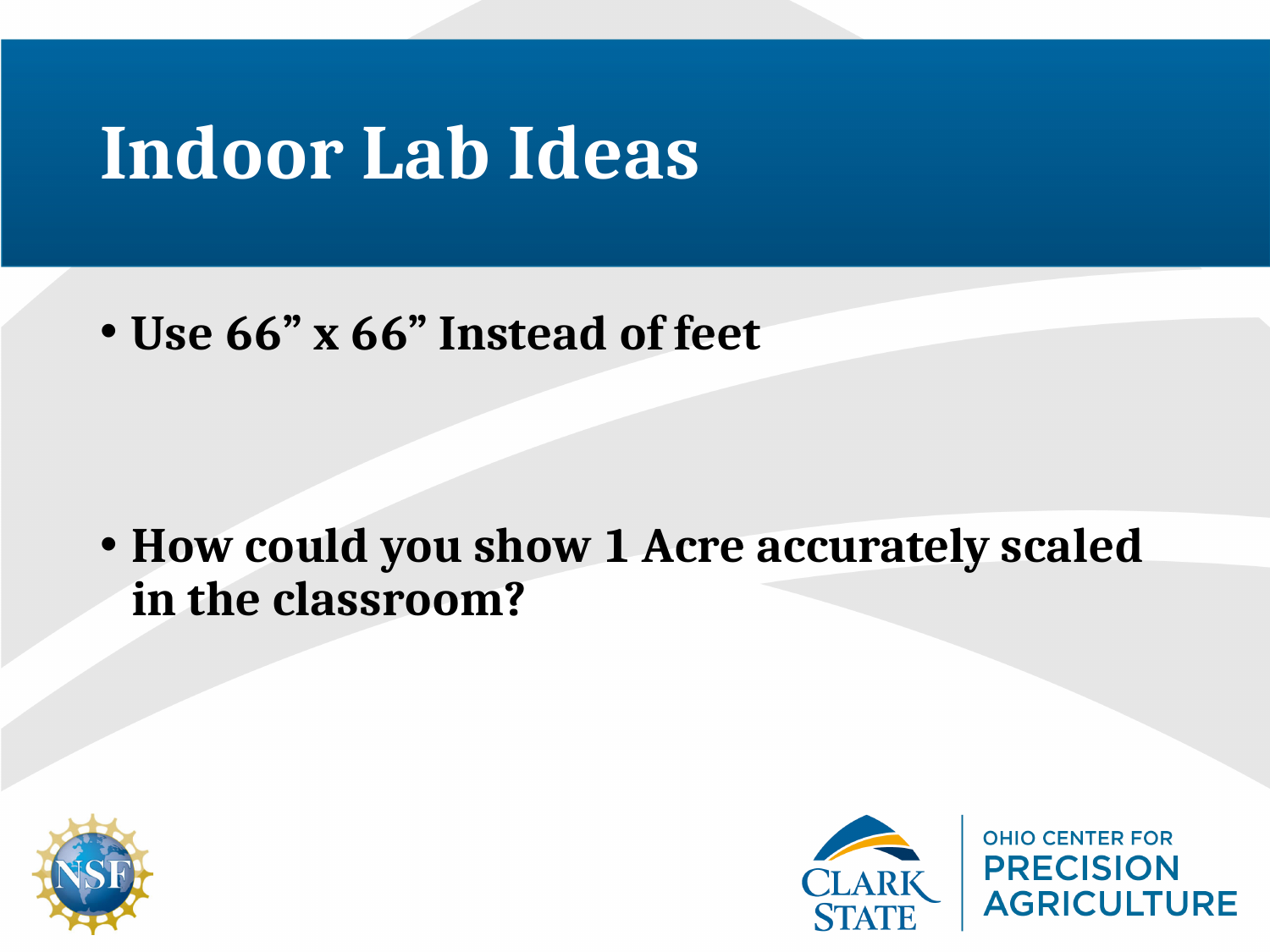

# Indoor Lab Ideas
Use 66” x 66” Instead of feet

How could you show 1 Acre accurately scaled in the classroom?